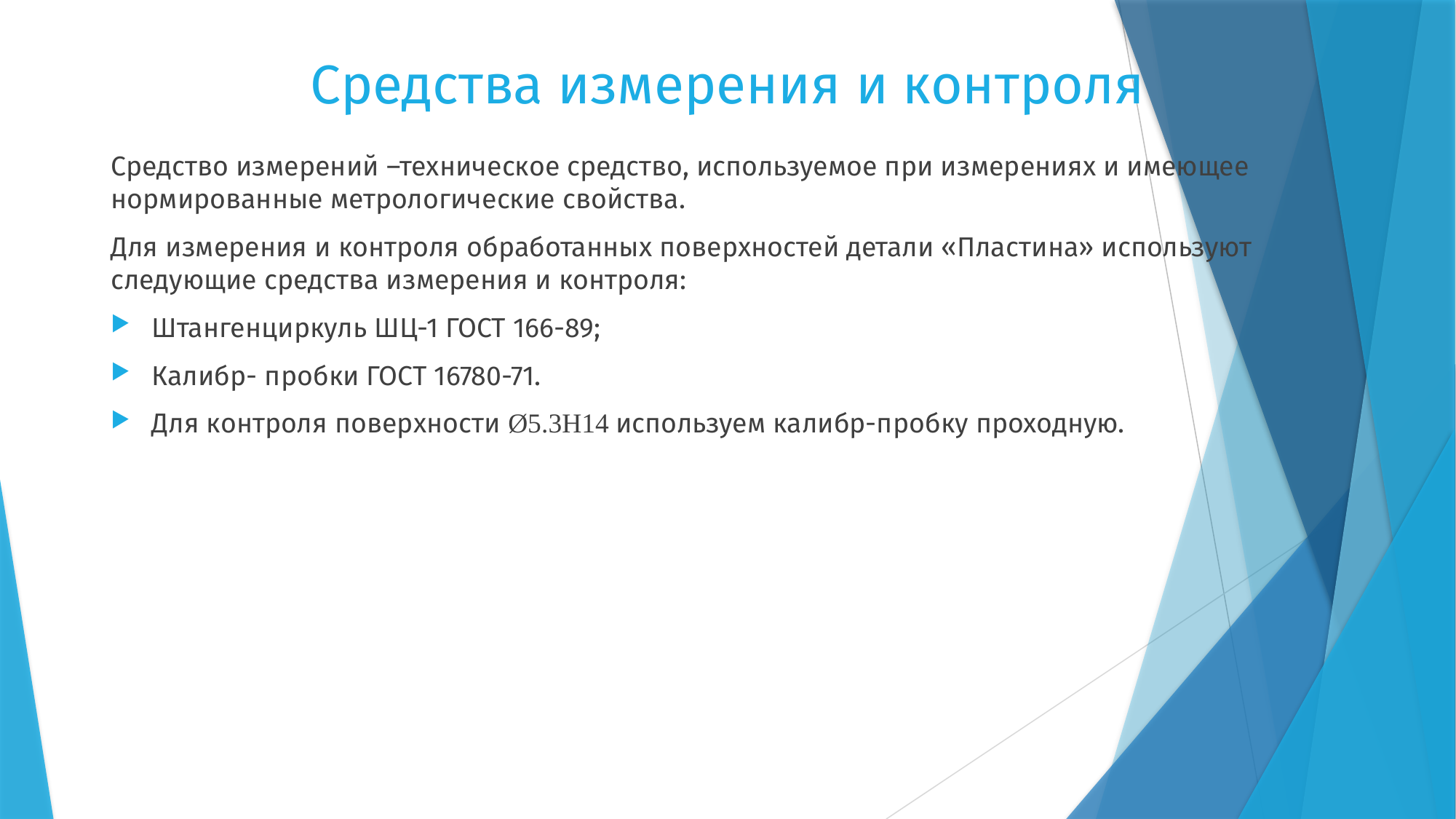

# Средства измерения и контроля
Средство измерений –техническое средство, используемое при измерениях и имеющее нормированные метрологические свойства.
Для измерения и контроля обработанных поверхностей детали «Пластина» используют следующие средства измерения и контроля:
Штангенциркуль ШЦ-1 ГОСТ 166-89;
Калибр- пробки ГОСТ 16780-71.
Для контроля поверхности Ø5.3Н14 используем калибр-пробку проходную.